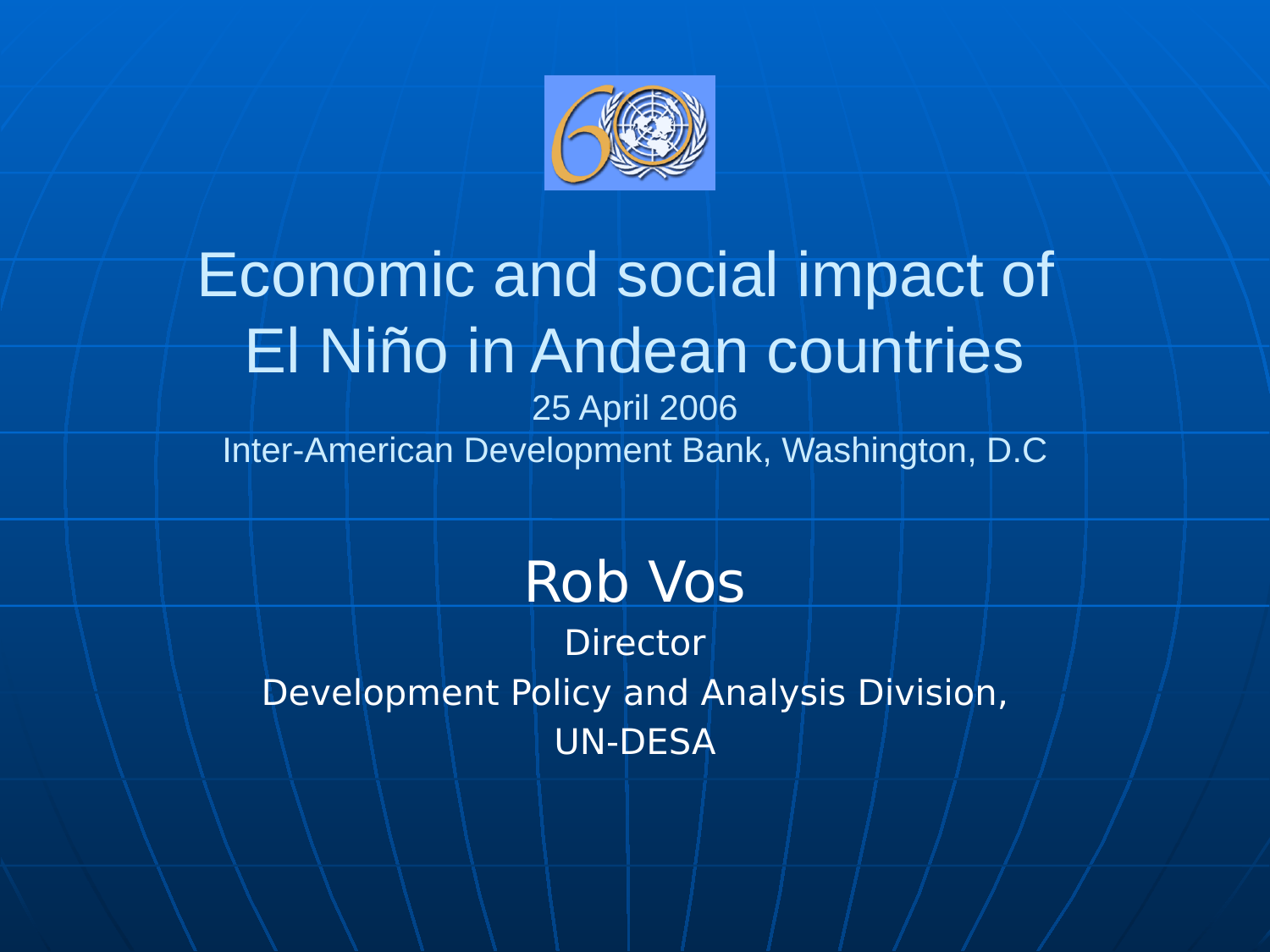

# Economic and social impact of El Niño in Andean countries 25 April 2006 Inter-American Development Bank, Washington, D.C
Rob Vos
Director
Development Policy and Analysis Division,
UN-DESA